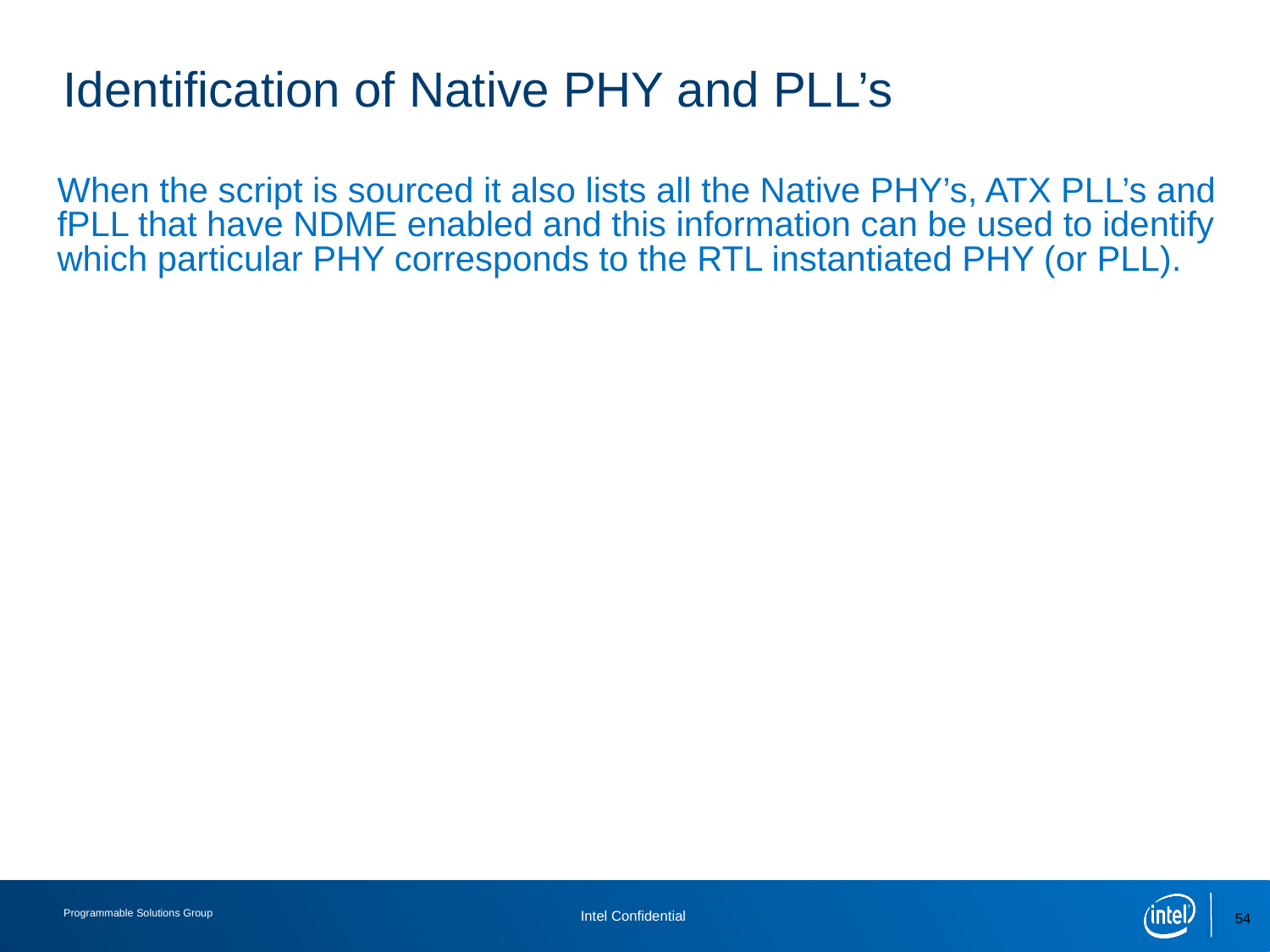

# Identification of Native PHY and PLL’s
When the script is sourced it also lists all the Native PHY’s, ATX PLL’s and fPLL that have NDME enabled and this information can be used to identify which particular PHY corresponds to the RTL instantiated PHY (or PLL).

54